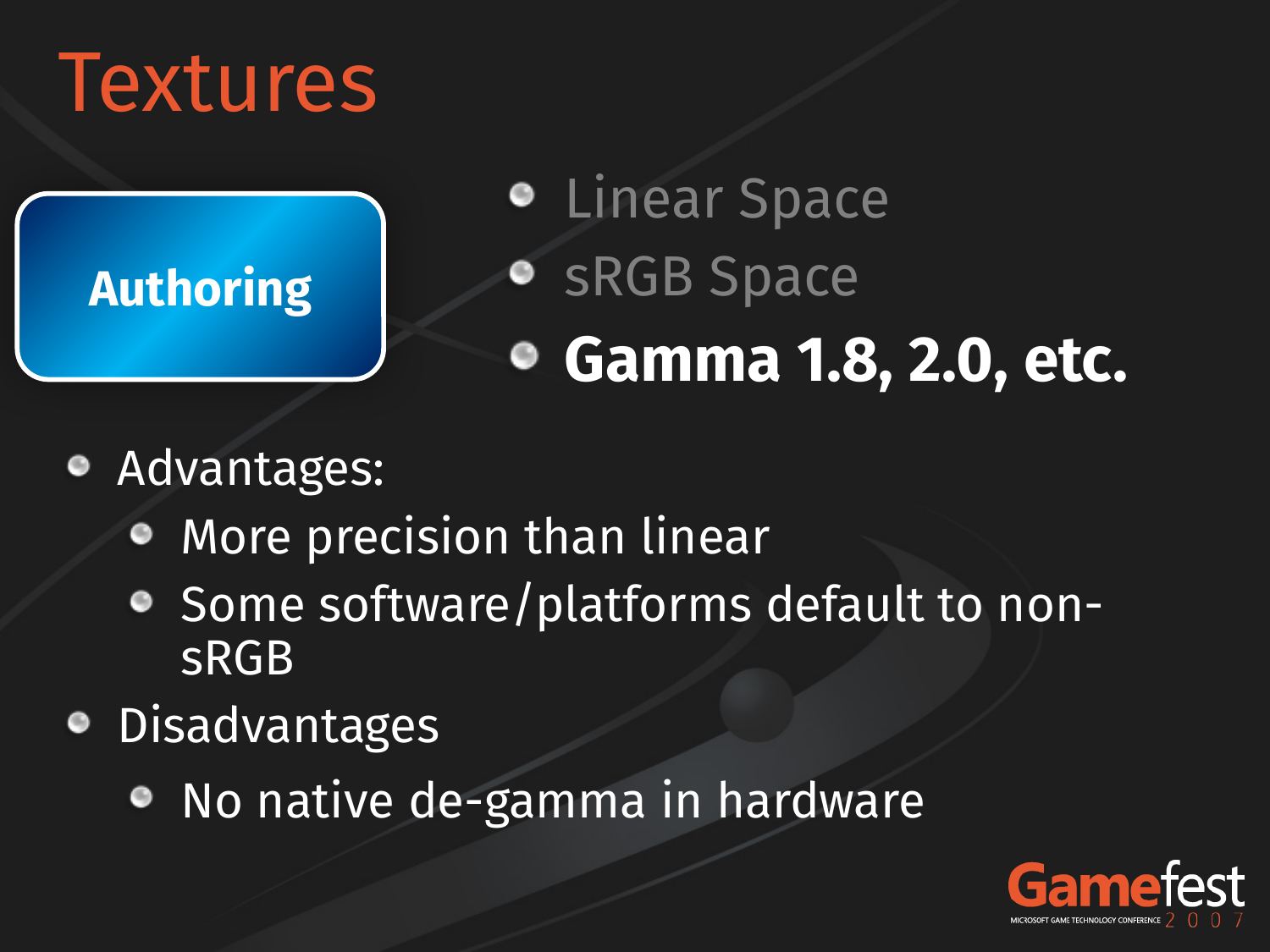

# Textures
Linear Space
sRGB Space
Gamma 1.8, 2.0, etc.
Authoring
Advantages:
More precision than linear
Some software/platforms default to non-sRGB
Disadvantages
No native de-gamma in hardware